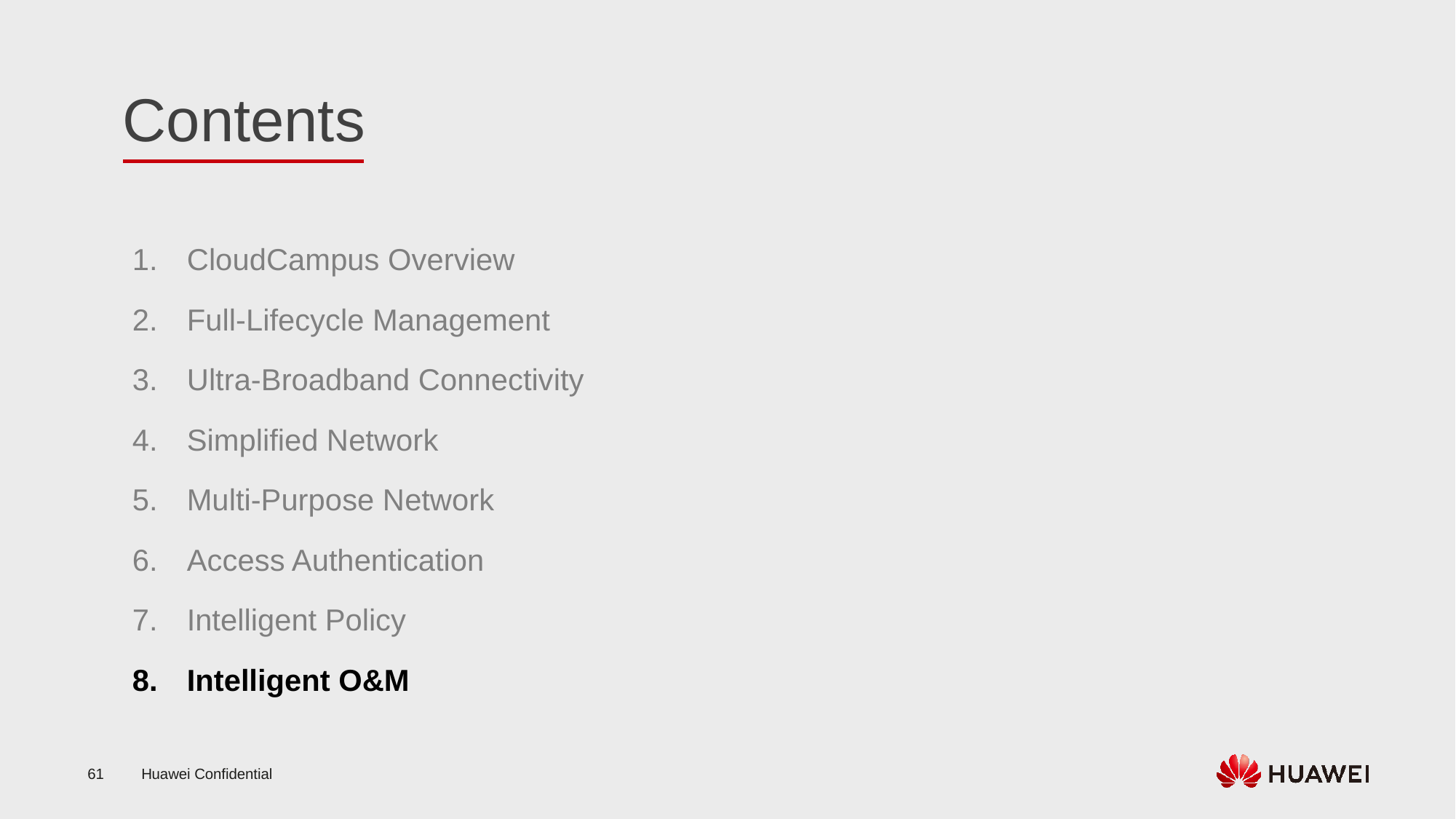

CloudCampus Overview
Full-Lifecycle Management
Ultra-Broadband Connectivity
Simplified Network
Multi-Purpose Network
Access Authentication
Intelligent Policy
Intelligent O&M